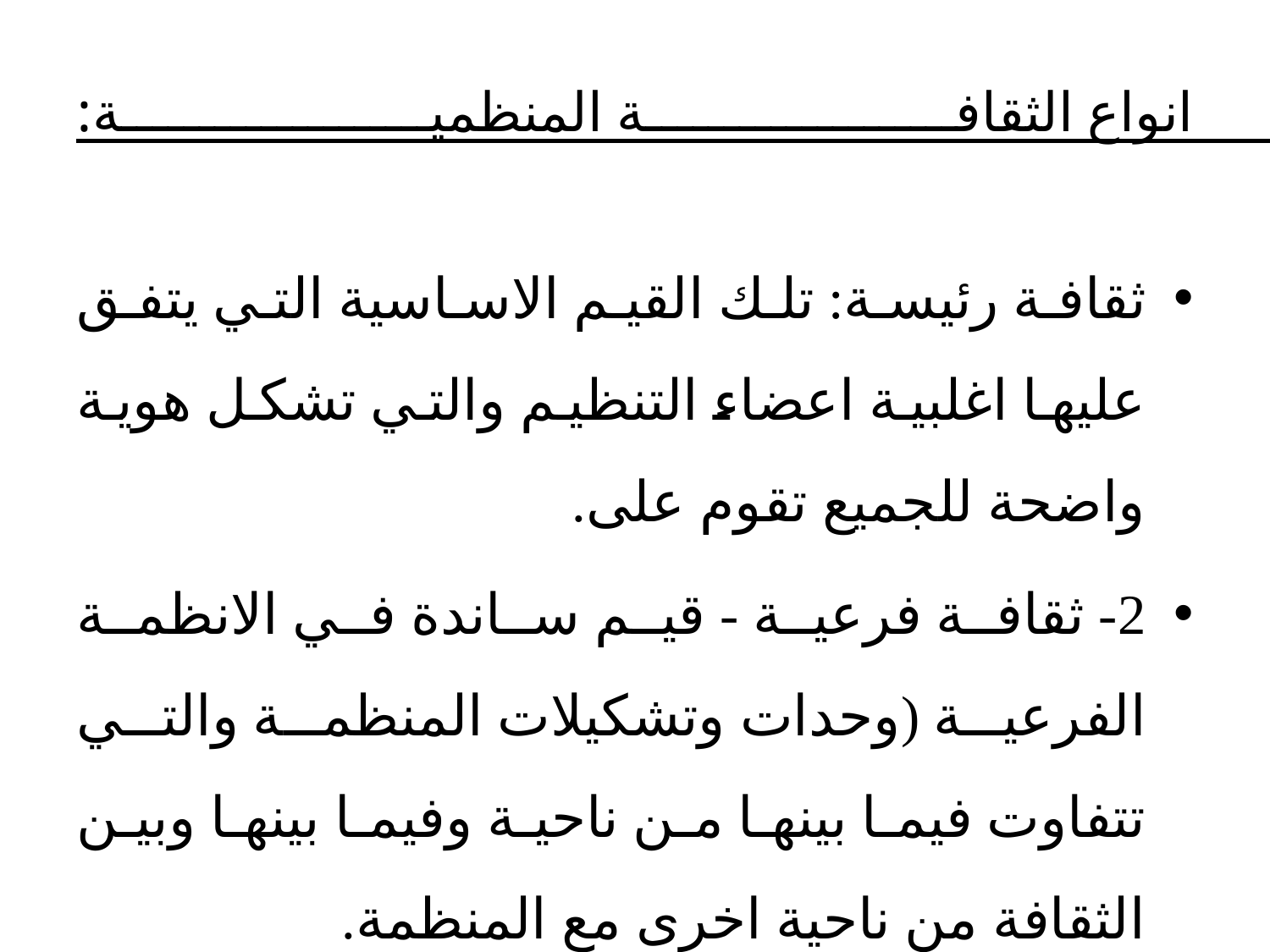

# انواع الثقافة المنظمية:
ثقافة رئيسة: تلك القيم الاساسية التي يتفق عليها اغلبية اعضاء التنظيم والتي تشكل هوية واضحة للجميع تقوم على.
2- ثقافة فرعية - قيم ساندة في الانظمة الفرعية (وحدات وتشكيلات المنظمة والتي تتفاوت فيما بينها من ناحية وفيما بينها وبين الثقافة من ناحية اخرى مع المنظمة.